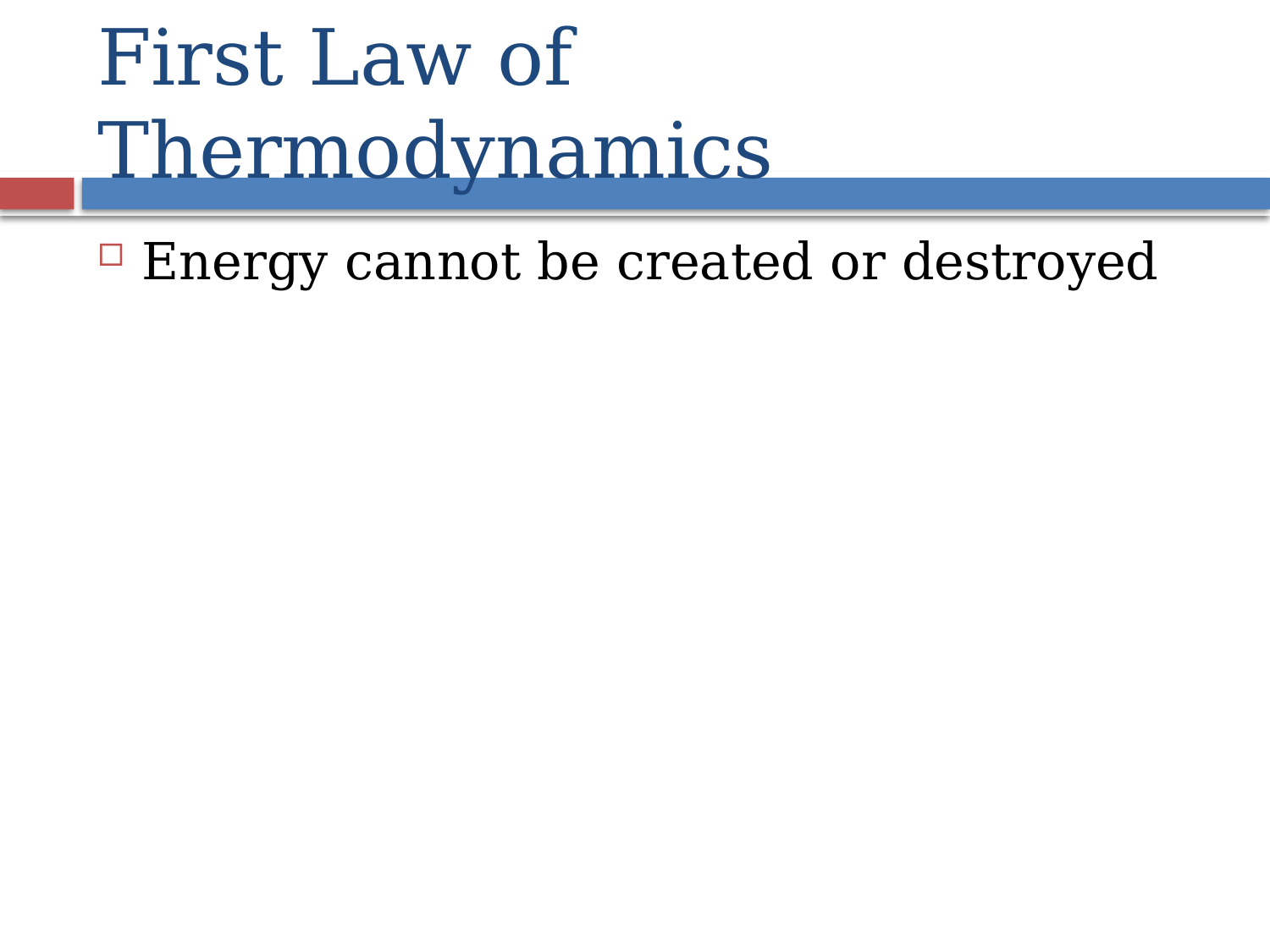

# First Law of Thermodynamics
Energy cannot be created or destroyed